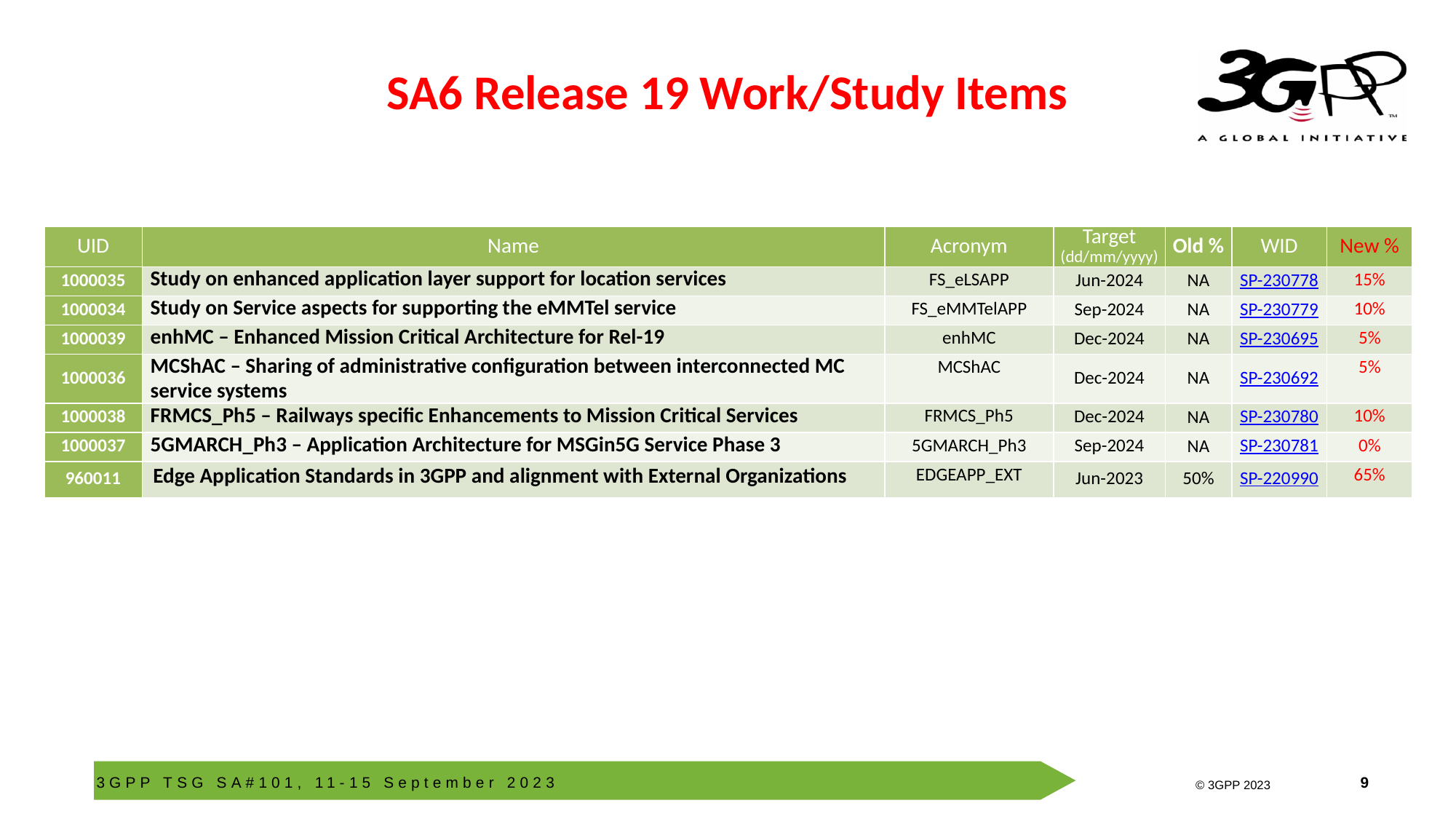

# SA6 Release 19 Work/Study Items
| UID | Name | Acronym | Target (dd/mm/yyyy) | Old % | WID | New % |
| --- | --- | --- | --- | --- | --- | --- |
| 1000035 | Study on enhanced application layer support for location services | FS\_eLSAPP | Jun-2024 | NA | SP-230778 | 15% |
| 1000034 | Study on Service aspects for supporting the eMMTel service | FS\_eMMTelAPP | Sep-2024 | NA | SP-230779 | 10% |
| 1000039 | enhMC – Enhanced Mission Critical Architecture for Rel-19 | enhMC | Dec-2024 | NA | SP-230695 | 5% |
| 1000036 | MCShAC – Sharing of administrative configuration between interconnected MC service systems | MCShAC | Dec-2024 | NA | SP-230692 | 5% |
| 1000038 | FRMCS\_Ph5 – Railways specific Enhancements to Mission Critical Services | FRMCS\_Ph5 | Dec-2024 | NA | SP-230780 | 10% |
| 1000037 | 5GMARCH\_Ph3 – Application Architecture for MSGin5G Service Phase 3 | 5GMARCH\_Ph3 | Sep-2024 | NA | SP-230781 | 0% |
| 960011 | Edge Application Standards in 3GPP and alignment with External Organizations | EDGEAPP\_EXT | Jun-2023 | 50% | SP-220990 | 65% |